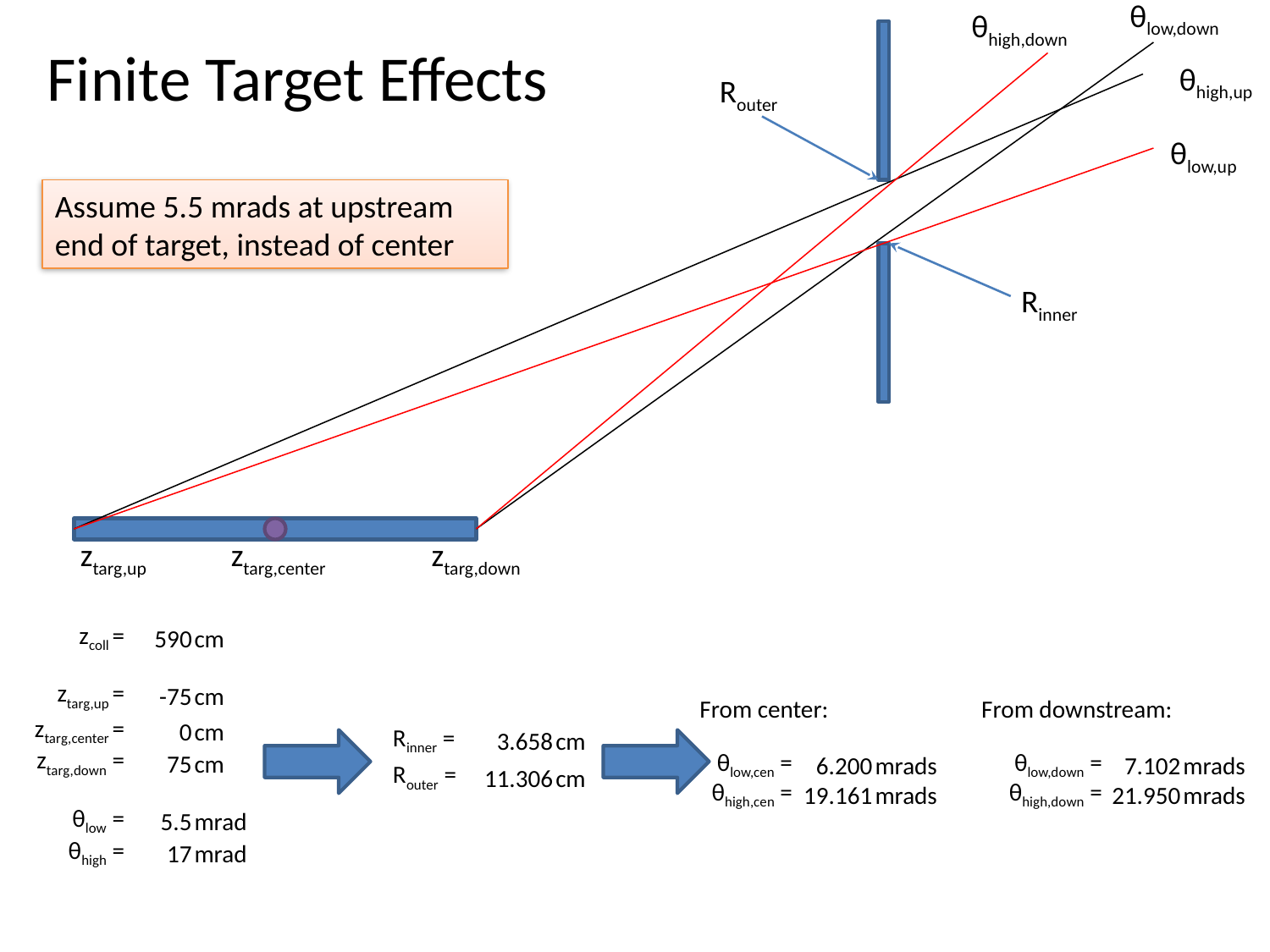

θhigh,down
θlow,down

Finite Target Effects
θhigh,up
Router
θlow,up
Assume 5.5 mrads at upstream end of target, instead of center

Rinner

ztarg,up
ztarg,center
ztarg,down
| zcoll = | 590 | cm |
| --- | --- | --- |
|  |  |  |
| ztarg,up = | -75 | cm |
| ztarg,center = | 0 | cm |
| ztarg,down = | 75 | cm |
|  |  |  |
| θlow = | 5.5 | mrad |
| θhigh = | 17 | mrad |
| From center: |  |  |  | From downstream: |  |  |
| --- | --- | --- | --- | --- | --- | --- |
|  |  |  |  |  |  |  |
| θlow,cen = | 6.200 | mrads |  | θlow,down = | 7.102 | mrads |
| θhigh,cen = | 19.161 | mrads |  | θhigh,down = | 21.950 | mrads |
| Rinner = | 3.658 | cm |
| --- | --- | --- |
| Router = | 11.306 | cm |